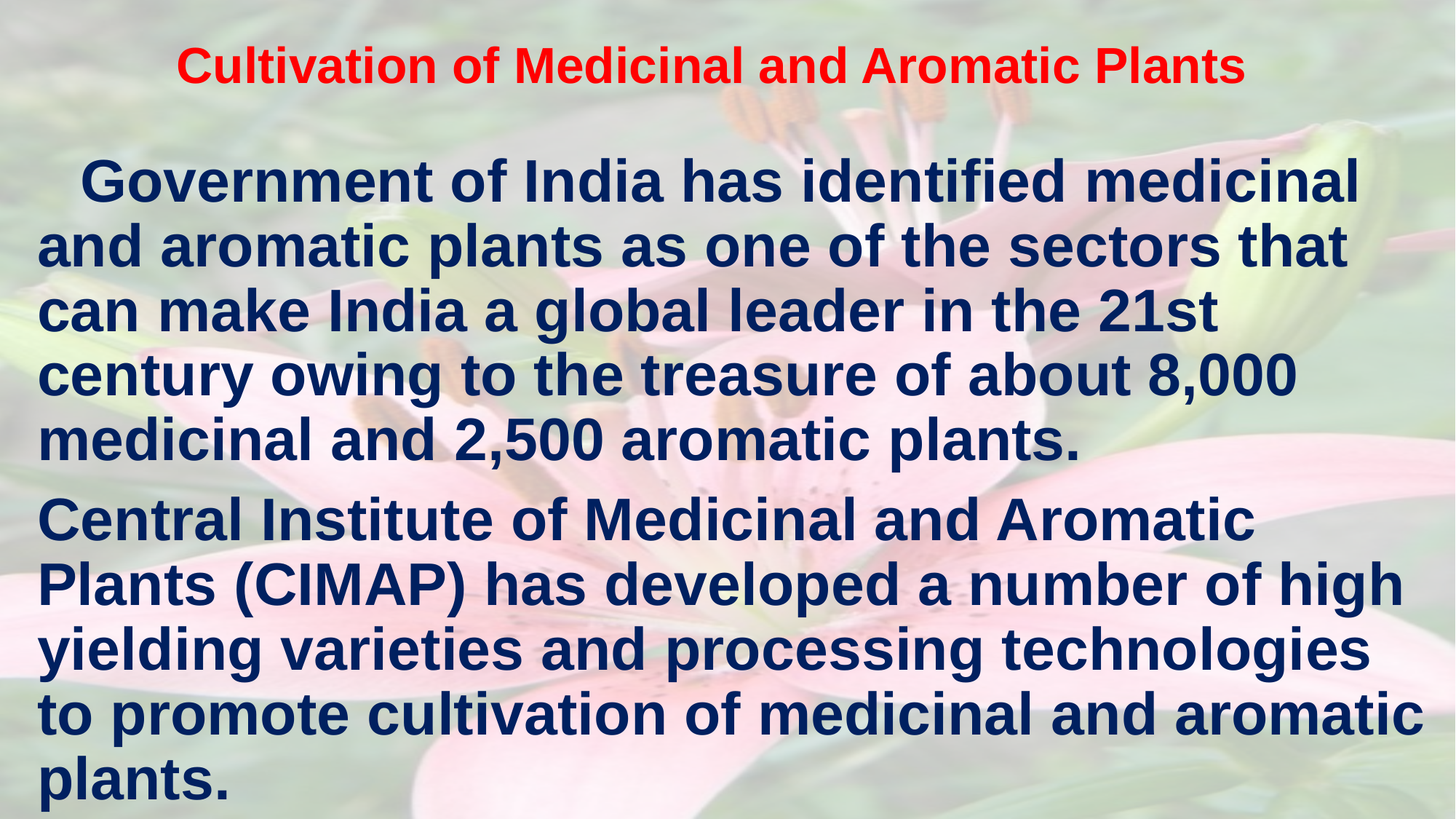

# Cultivation of Medicinal and Aromatic Plants
   Government of India has identified medicinal and aromatic plants as one of the sectors that can make India a global leader in the 21st century owing to the treasure of about 8,000 medicinal and 2,500 aromatic plants.
Central Institute of Medicinal and Aromatic Plants (CIMAP) has developed a number of high yielding varieties and processing technologies to promote cultivation of medicinal and aromatic plants.